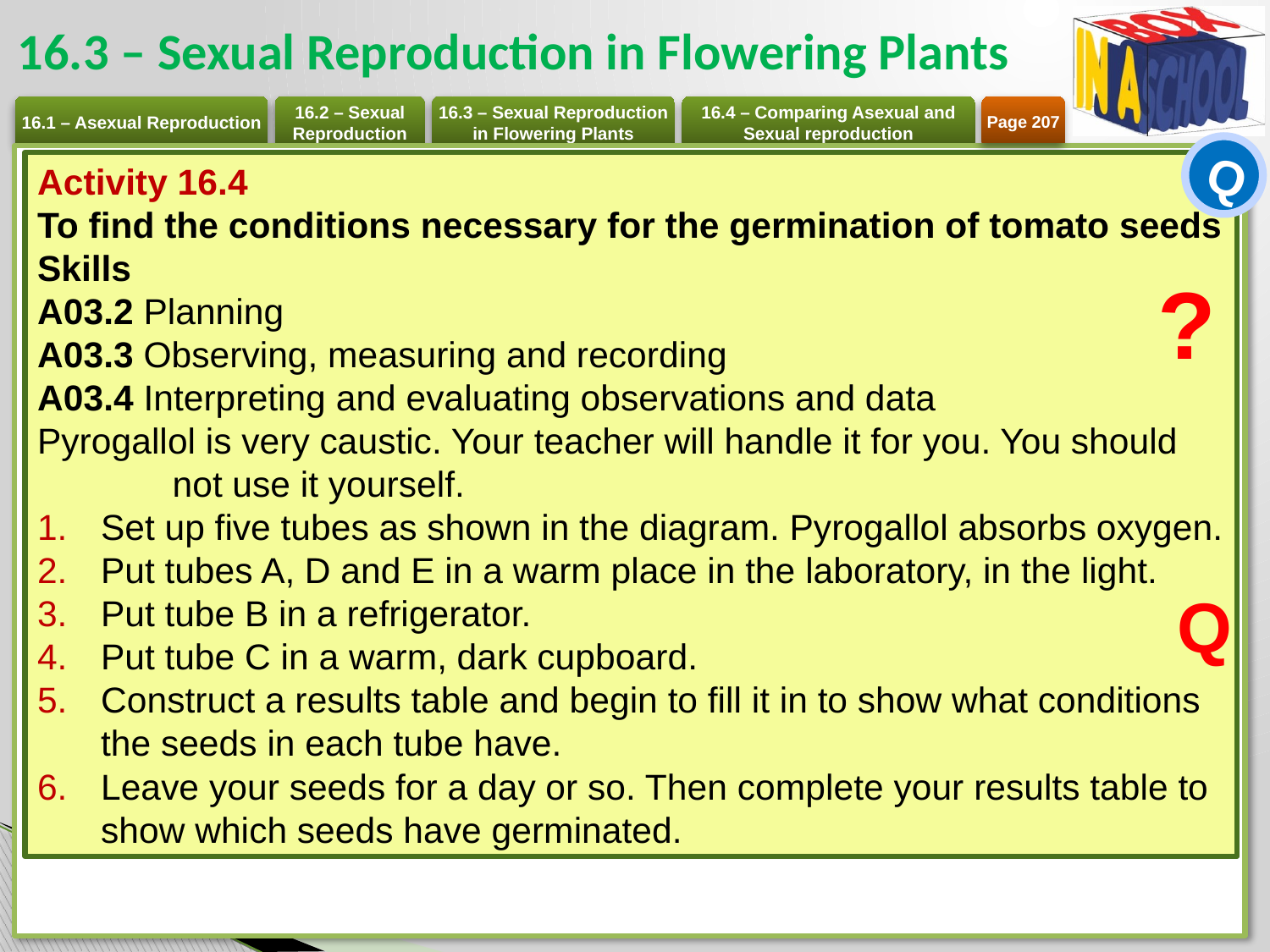

# 16.3 – Sexual Reproduction in Flowering Plants
Page 207
Q
Activity 16.4
To find the conditions necessary for the germination of tomato seeds
Skills
A03.2 Planning
A03.3 Observing, measuring and recording
A03.4 Interpreting and evaluating observations and data
Pyrogallol is very caustic. Your teacher will handle it for you. You should not use it yourself.
Set up five tubes as shown in the diagram. Pyrogallol absorbs oxygen.
Put tubes A, D and E in a warm place in the laboratory, in the light.
Put tube B in a refrigerator.
Put tube C in a warm, dark cupboard.
Construct a results table and begin to fill it in to show what conditions the seeds in each tube have.
Leave your seeds for a day or so. Then complete your results table to show which seeds have germinated.
?
Q